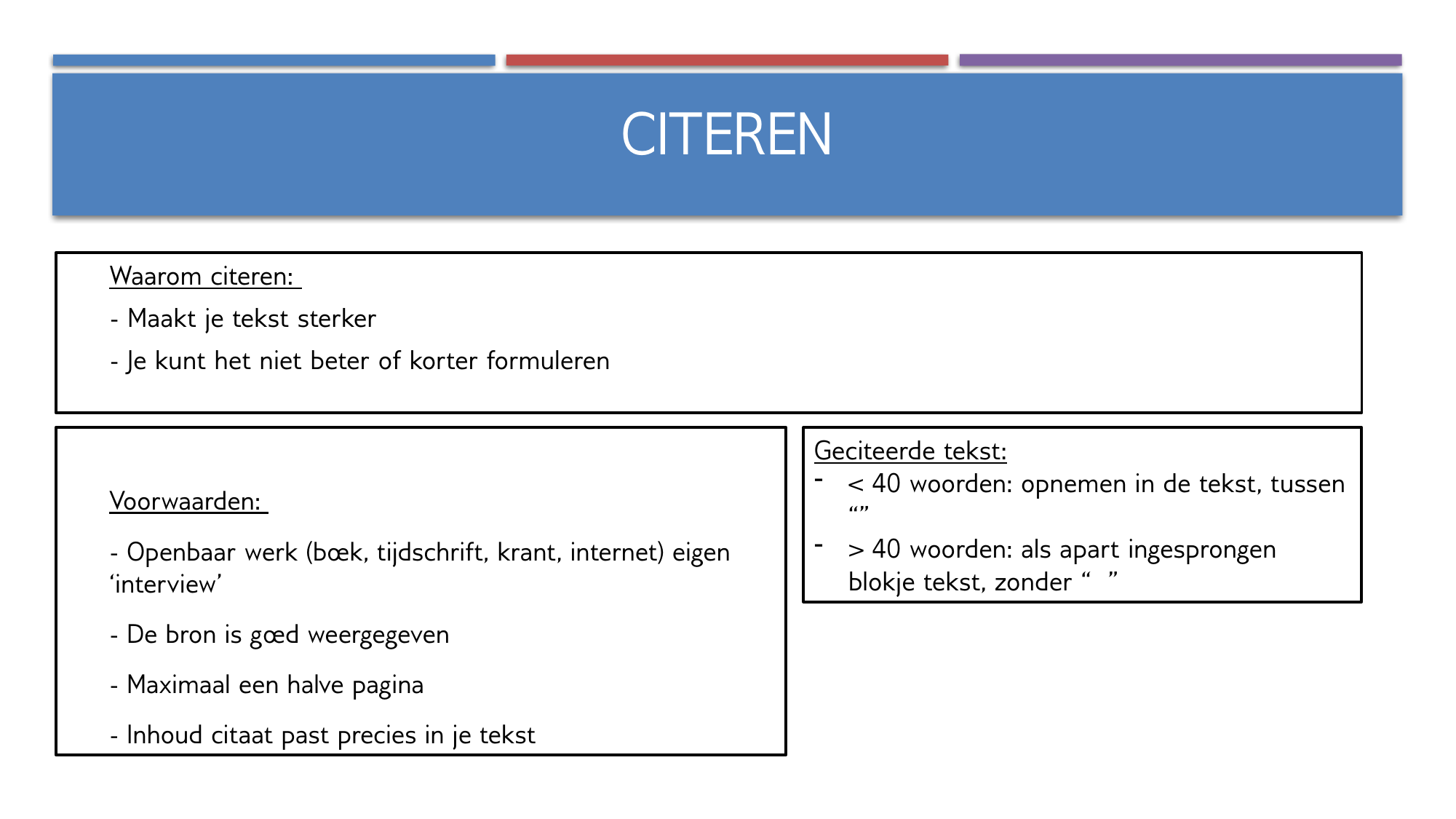

# Citeren
Waarom citeren:
- Maakt je tekst sterker
- Je kunt het niet beter of korter formuleren

Voorwaarden:
- Openbaar werk (boek, tijdschrift, krant, internet) eigen ‘interview’
- De bron is goed weergegeven
- Maximaal een halve pagina
- Inhoud citaat past precies in je tekst

Geciteerde tekst:
< 40 woorden: opnemen in de tekst, tussen “”
> 40 woorden: als apart ingesprongen blokje tekst, zonder “  ”